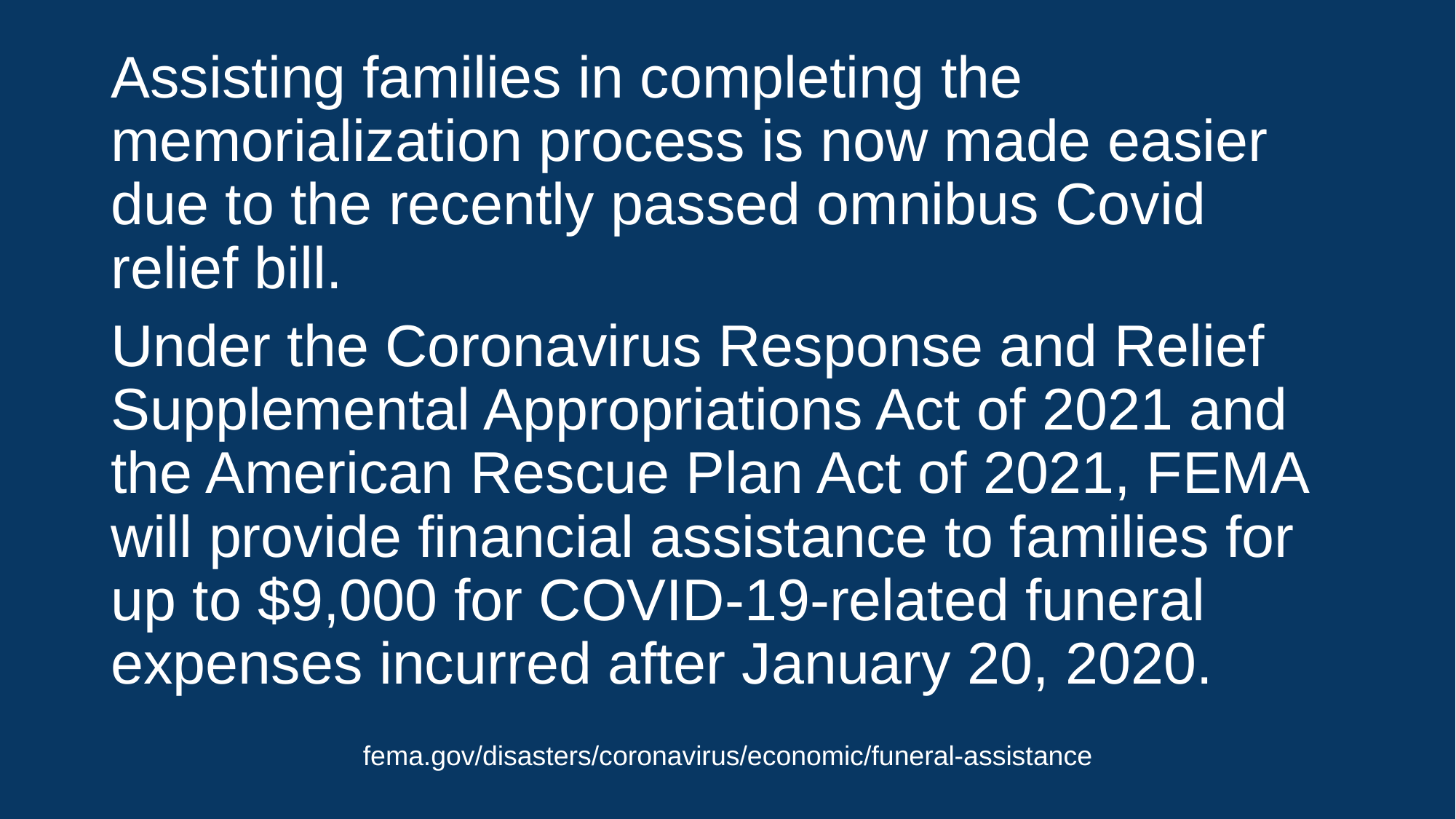

Assisting families in completing the memorialization process is now made easier due to the recently passed omnibus Covid relief bill.
Under the Coronavirus Response and Relief Supplemental Appropriations Act of 2021 and the American Rescue Plan Act of 2021, FEMA will provide financial assistance to families for up to $9,000 for COVID-19-related funeral expenses incurred after January 20, 2020.

fema.gov/disasters/coronavirus/economic/funeral-assistance